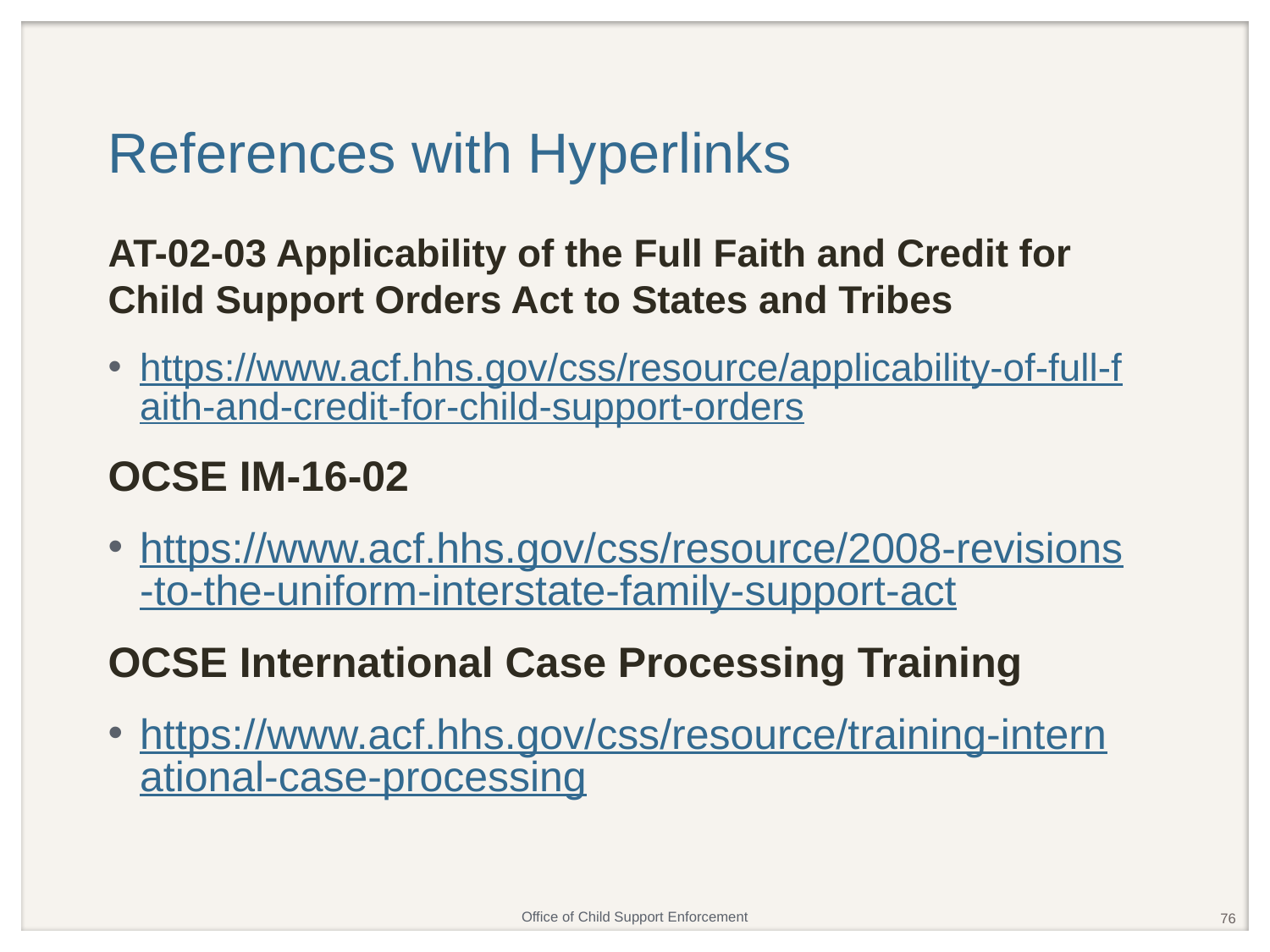

# References with Hyperlinks
AT-02-03 Applicability of the Full Faith and Credit for Child Support Orders Act to States and Tribes
https://www.acf.hhs.gov/css/resource/applicability-of-full-faith-and-credit-for-child-support-orders
OCSE IM-16-02
https://www.acf.hhs.gov/css/resource/2008-revisions-to-the-uniform-interstate-family-support-act
OCSE International Case Processing Training
https://www.acf.hhs.gov/css/resource/training-international-case-processing

76